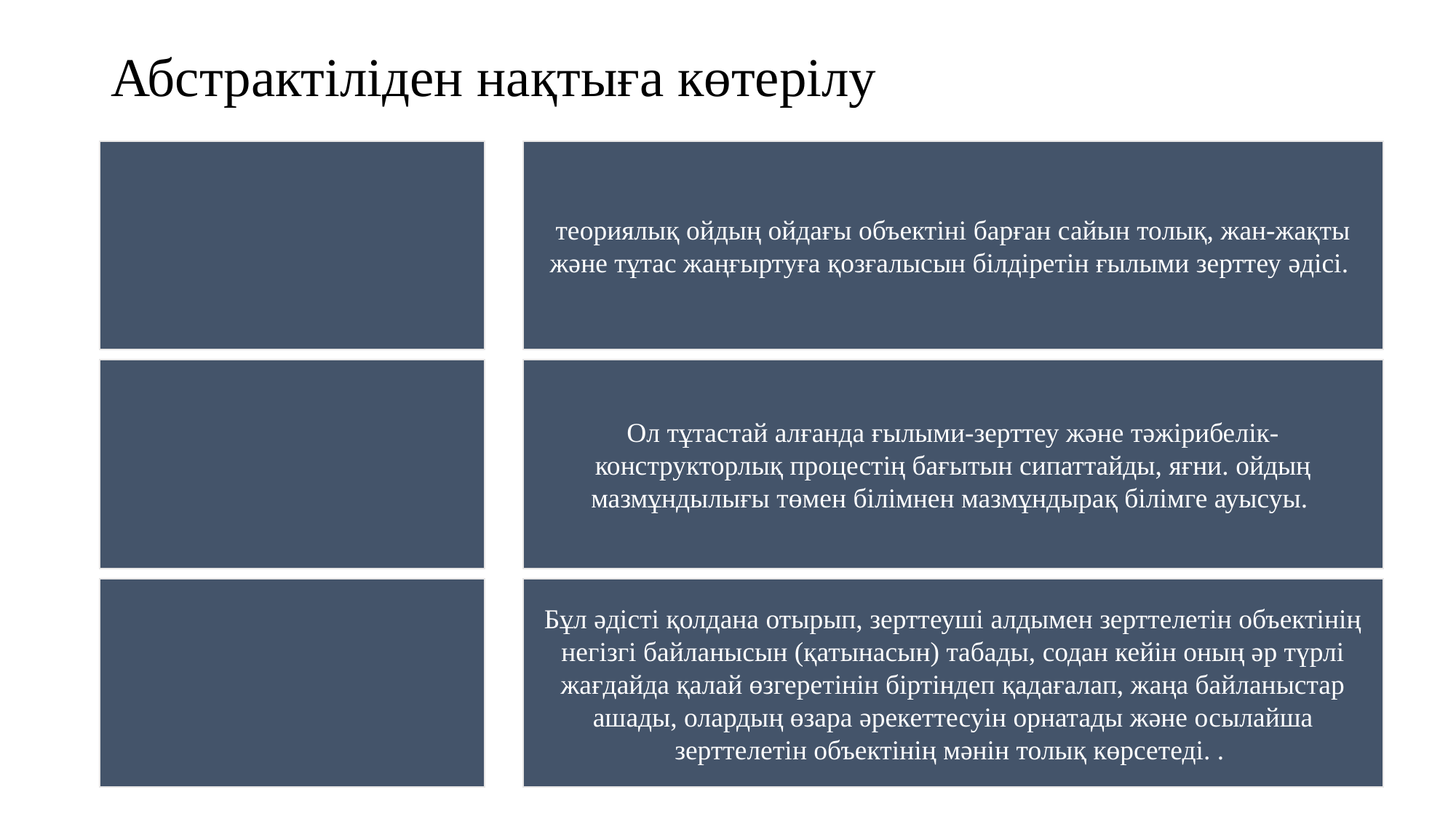

# Абстрактіліден нақтыға көтерілу
теориялық ойдың ойдағы объектіні барған сайын толық, жан-жақты және тұтас жаңғыртуға қозғалысын білдіретін ғылыми зерттеу әдісі.
Ол тұтастай алғанда ғылыми-зерттеу және тәжірибелік-конструкторлық процестің бағытын сипаттайды, яғни. ойдың мазмұндылығы төмен білімнен мазмұндырақ білімге ауысуы.
Бұл әдісті қолдана отырып, зерттеуші алдымен зерттелетін объектінің негізгі байланысын (қатынасын) табады, содан кейін оның әр түрлі жағдайда қалай өзгеретінін біртіндеп қадағалап, жаңа байланыстар ашады, олардың өзара әрекеттесуін орнатады және осылайша зерттелетін объектінің мәнін толық көрсетеді. .